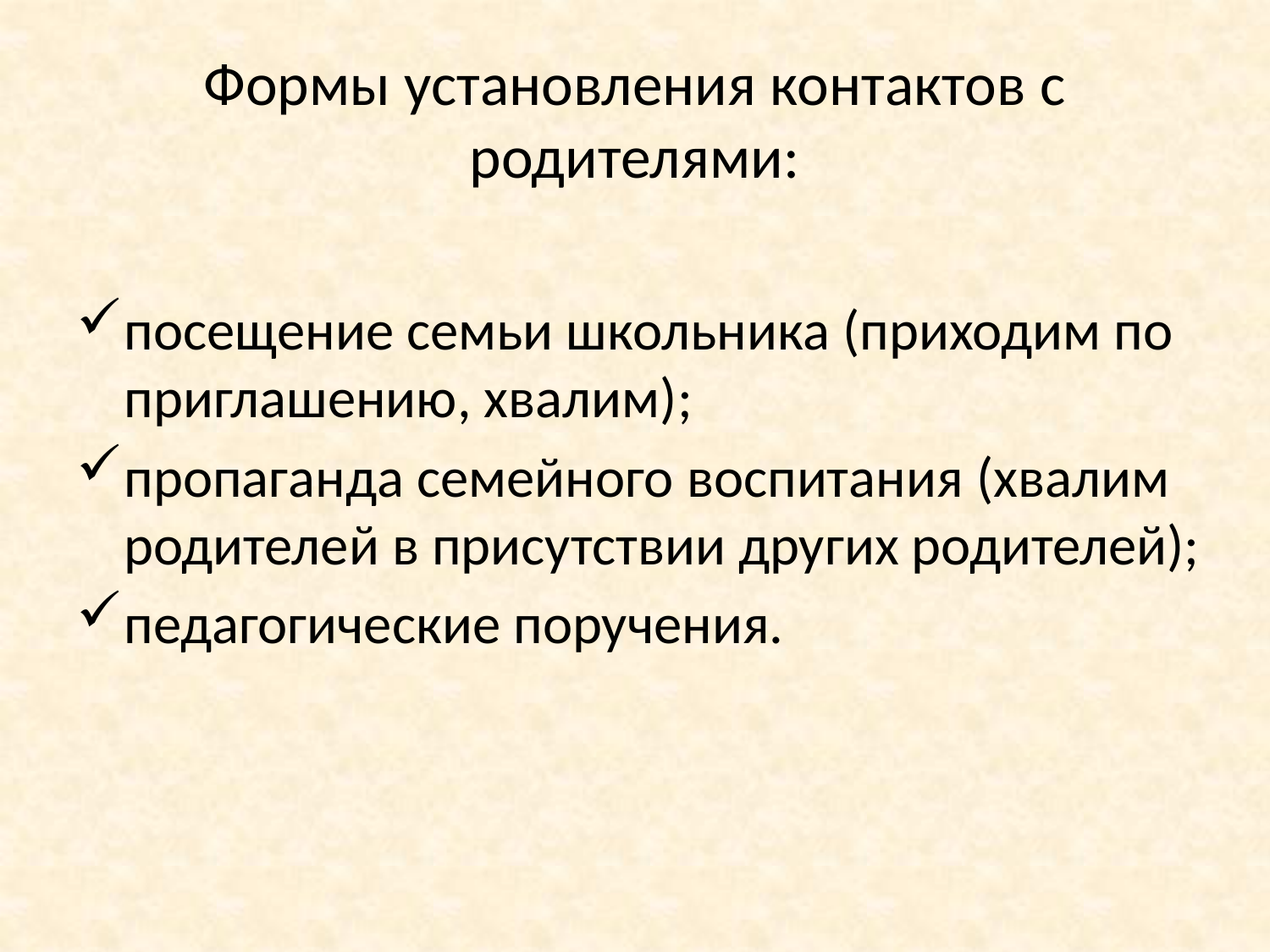

# Формы установления контактов с родителями:
посещение семьи школьника (приходим по приглашению, хвалим);
пропаганда семейного воспитания (хвалим родителей в присутствии других родителей);
педагогические поручения.